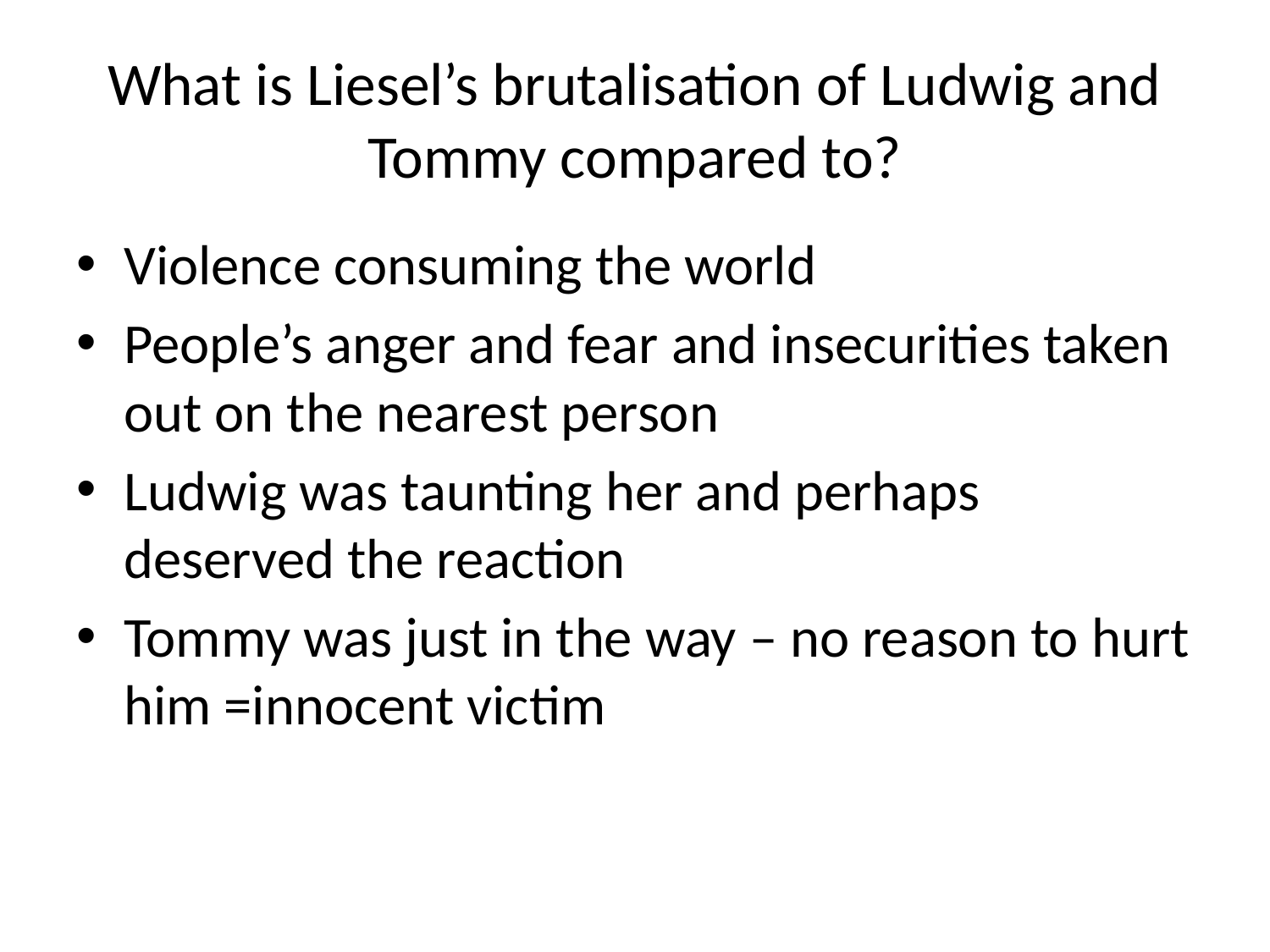

# What is Liesel’s brutalisation of Ludwig and Tommy compared to?
Violence consuming the world
People’s anger and fear and insecurities taken out on the nearest person
Ludwig was taunting her and perhaps deserved the reaction
Tommy was just in the way – no reason to hurt him =innocent victim